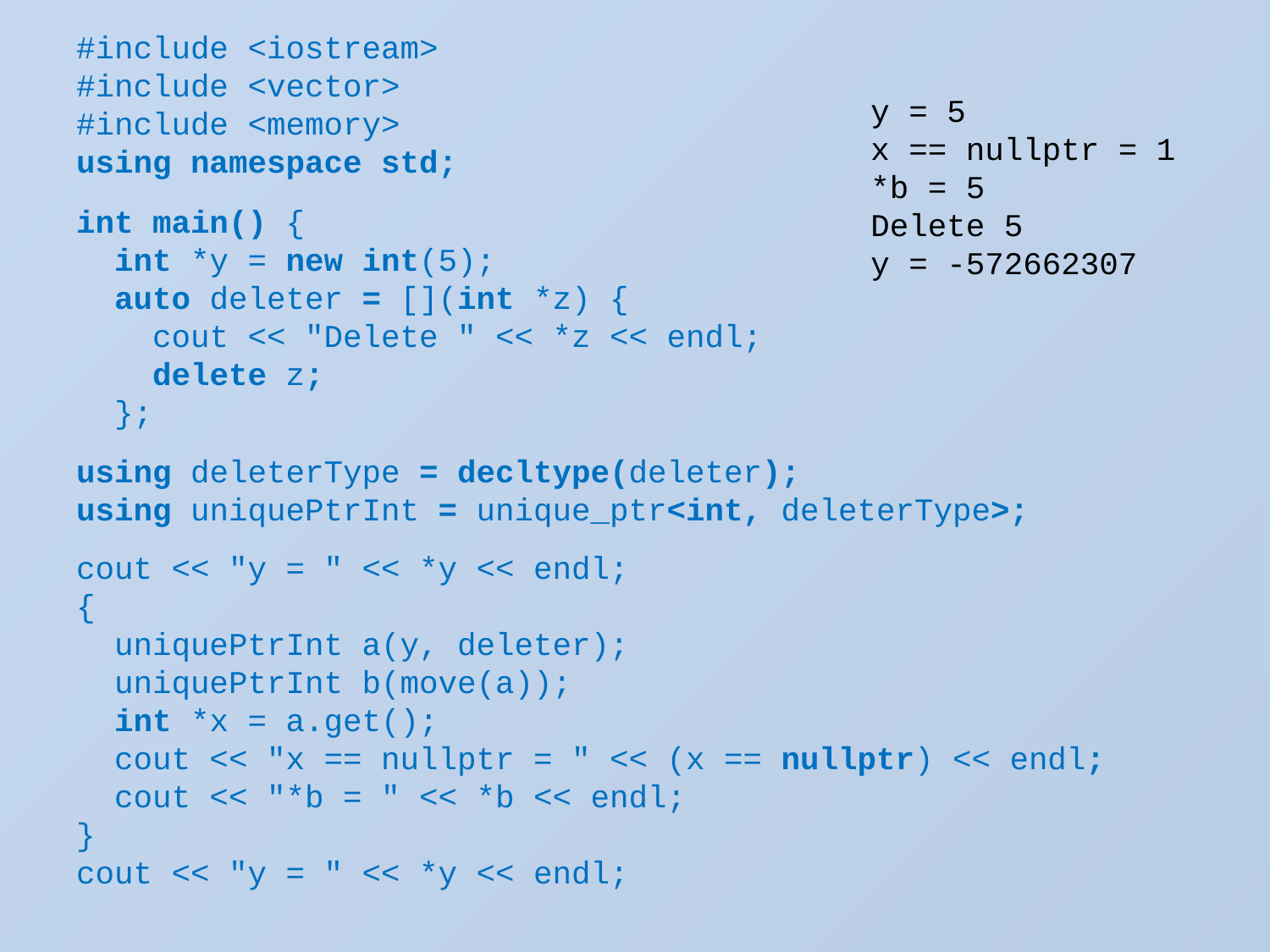

#include <iostream>
#include <vector>
#include <memory>
using namespace std;

int main() {
  int *y = new int(5);
  auto deleter = [](int *z) {
    cout << "Delete " << *z << endl;
    delete z;
  };

using deleterType = decltype(deleter);
using uniquePtrInt = unique_ptr<int, deleterType>;

cout << "y = " << *y << endl;
{
  uniquePtrInt a(y, deleter);
  uniquePtrInt b(move(a));
  int *x = a.get();
  cout << "x == nullptr = " << (x == nullptr) << endl;
  cout << "*b = " << *b << endl;
}
cout << "y = " << *y << endl;
y = 5
x == nullptr = 1
*b = 5
Delete 5
y = -572662307